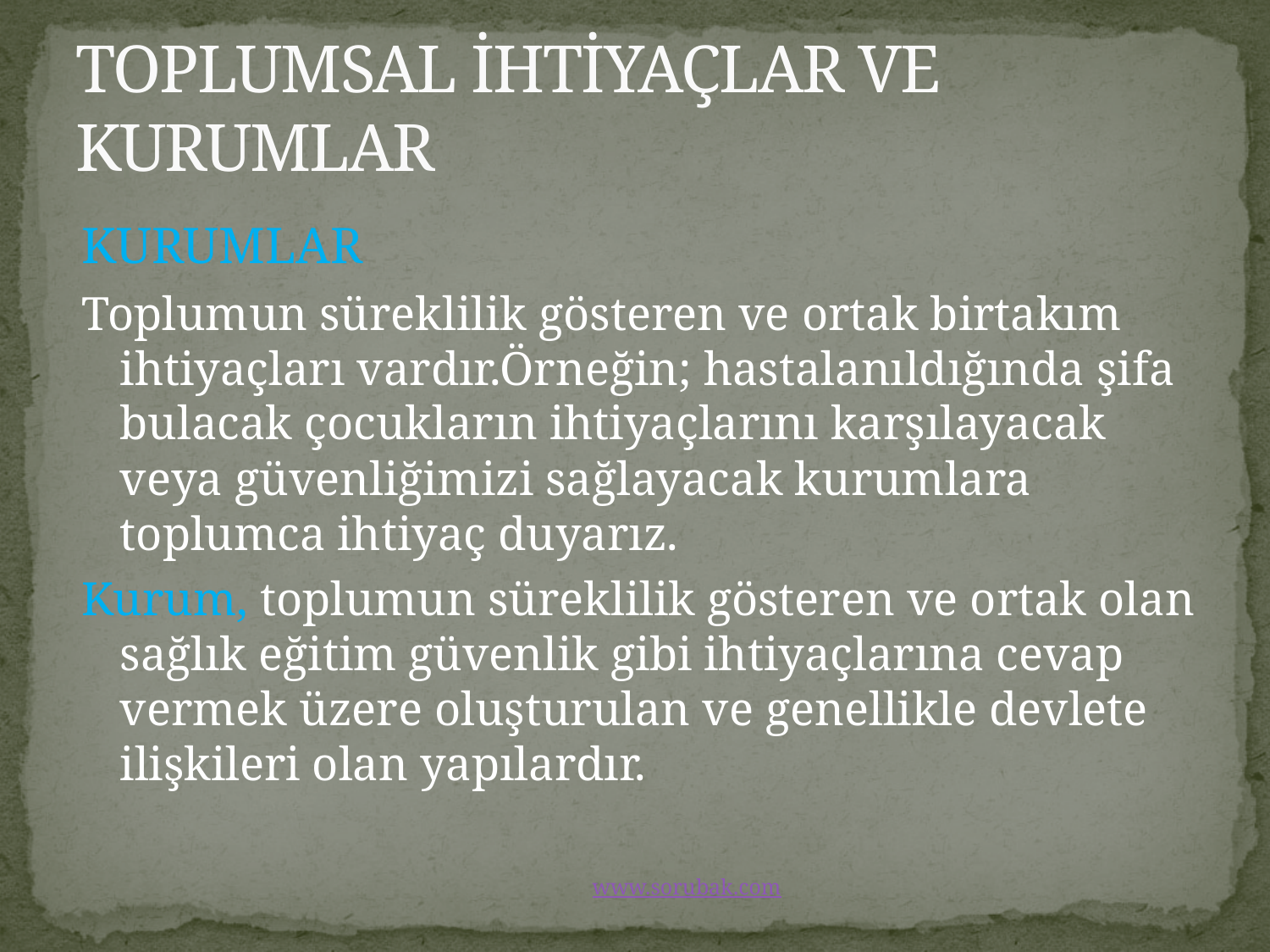

# TOPLUMSAL İHTİYAÇLAR VE     KURUMLAR
KURUMLAR
Toplumun süreklilik gösteren ve ortak birtakım ihtiyaçları vardır.Örneğin; hastalanıldığında şifa bulacak çocukların ihtiyaçlarını karşılayacak veya güvenliğimizi sağlayacak kurumlara toplumca ihtiyaç duyarız.
Kurum, toplumun süreklilik gösteren ve ortak olan sağlık eğitim güvenlik gibi ihtiyaçlarına cevap vermek üzere oluşturulan ve genellikle devlete ilişkileri olan yapılardır.

www.sorubak.com